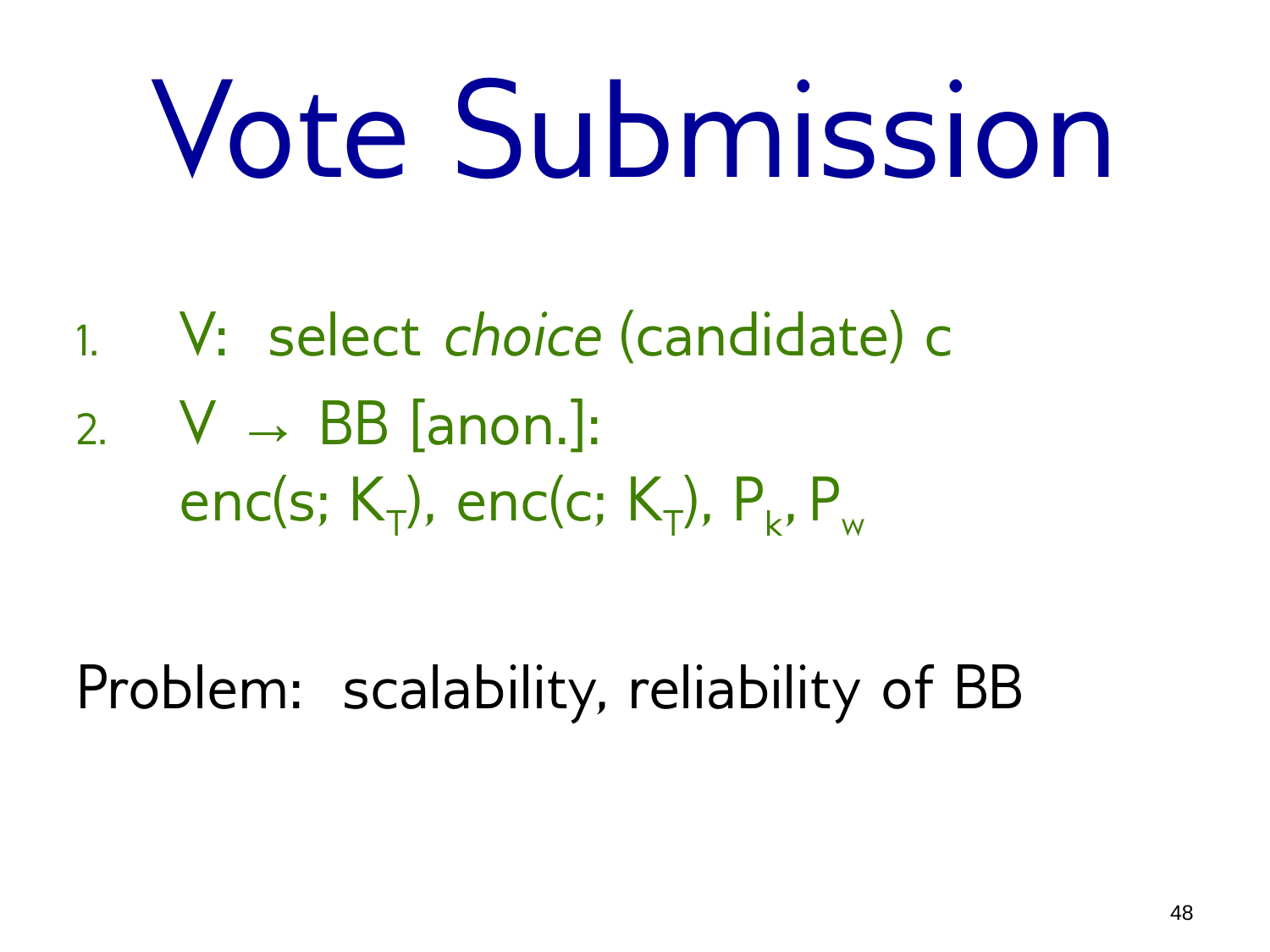

# Vote Submission
V:  select choice (candidate) c
V → BB [anon.]:
enc(s; KT), enc(c; KT), Pk, Pw

Problem:  scalability, reliability of BB

48